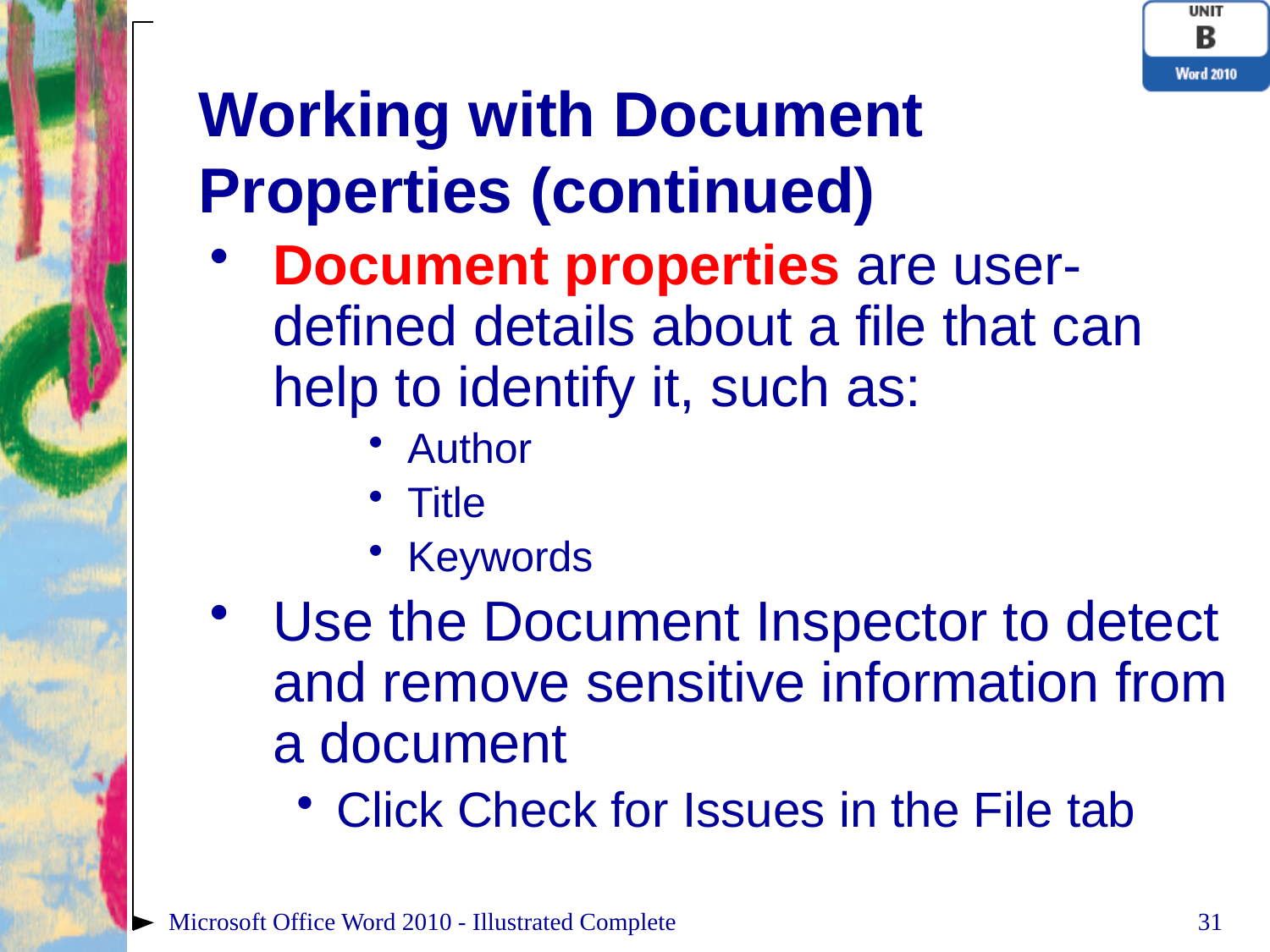

# Working with Document Properties (continued)

Document properties are user-defined details about a file that can help to identify it, such as:
Author
Title
Keywords
Use the Document Inspector to detect and remove sensitive information from a document
Click Check for Issues in the File tab
Microsoft Office Word 2010 - Illustrated Complete
31